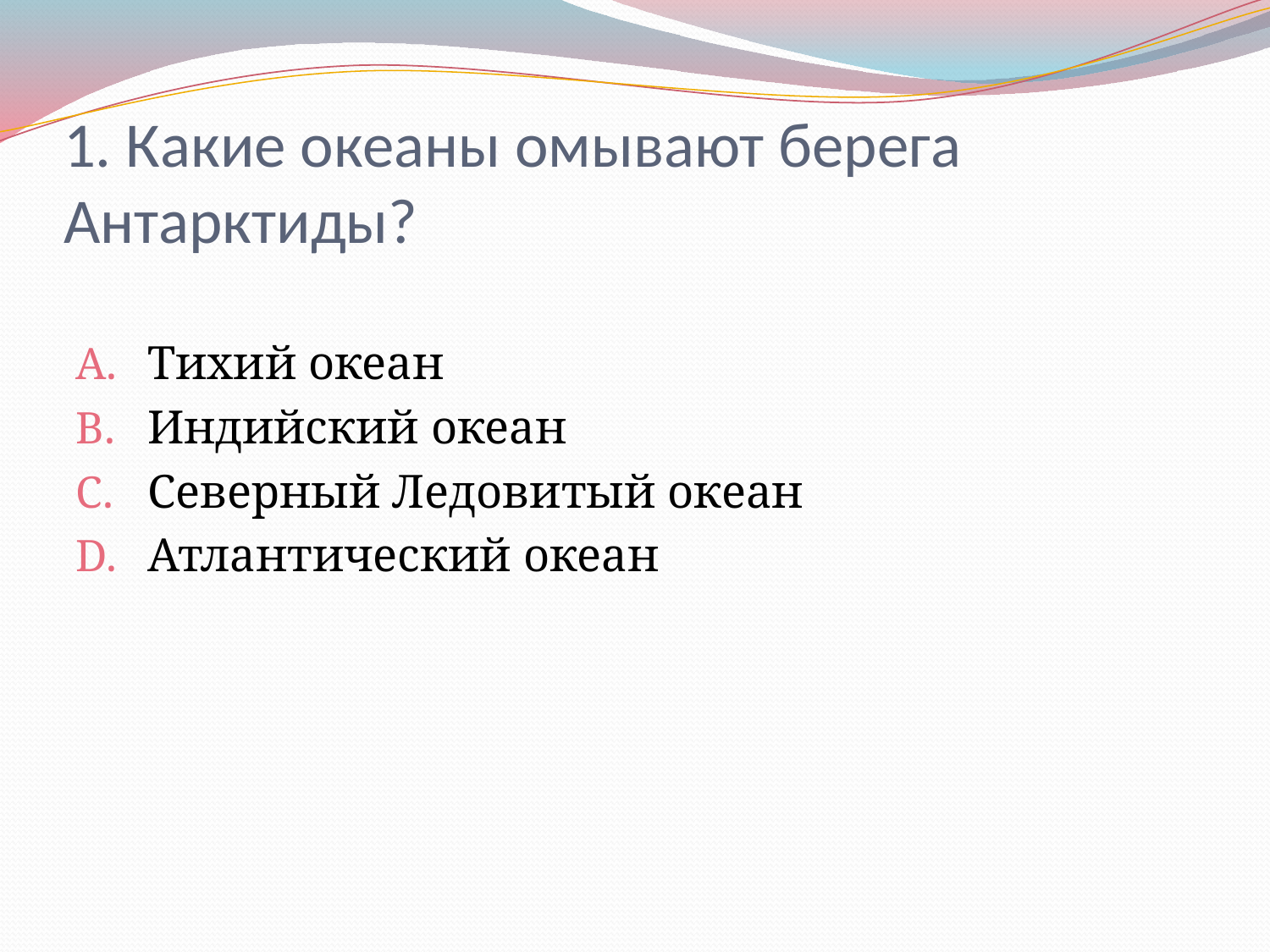

# 1. Какие океаны омывают берега Антарктиды?
Тихий океан
Индийский океан
Северный Ледовитый океан
Атлантический океан